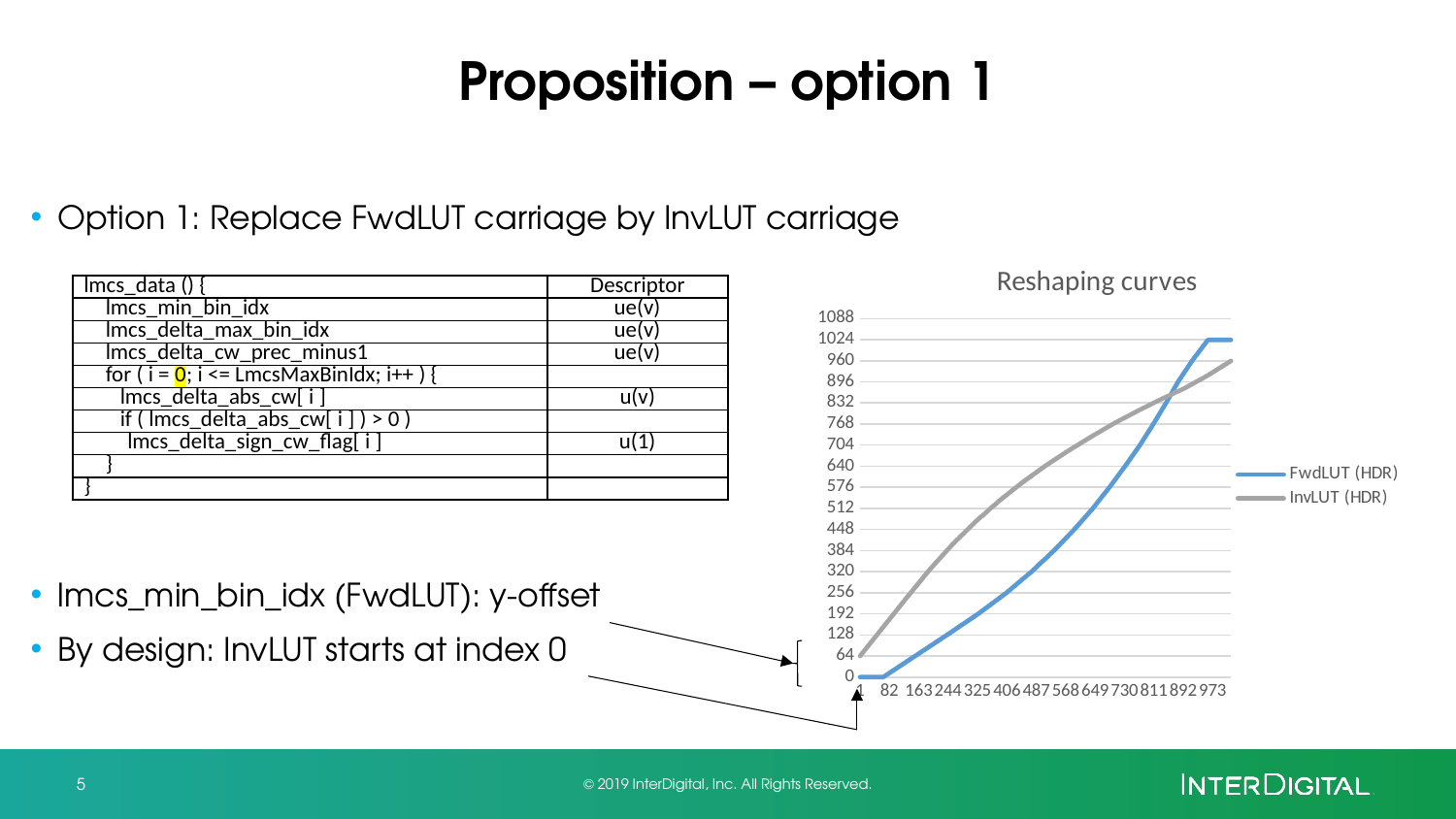

# Proposition – option 1
Option 1: Replace FwdLUT carriage by InvLUT carriage

lmcs_min_bin_idx (FwdLUT): y-offset
By design: InvLUT starts at index 0

### Chart: Reshaping curves

| Category |  |  |
|---|---|---|
| lmcs\_data () { | Descriptor |
| --- | --- |
| lmcs\_min\_bin\_idx | ue(v) |
| lmcs\_delta\_max\_bin\_idx | ue(v) |
| lmcs\_delta\_cw\_prec\_minus1 | ue(v) |
| for ( i = 0; i <= LmcsMaxBinIdx; i++ ) { |  |
| lmcs\_delta\_abs\_cw[ i ] | u(v) |
| if ( lmcs\_delta\_abs\_cw[ i ] ) > 0 ) |  |
| lmcs\_delta\_sign\_cw\_flag[ i ] | u(1) |
| } |  |
| } |  |

5
© 2019 InterDigital, Inc. All Rights Reserved.